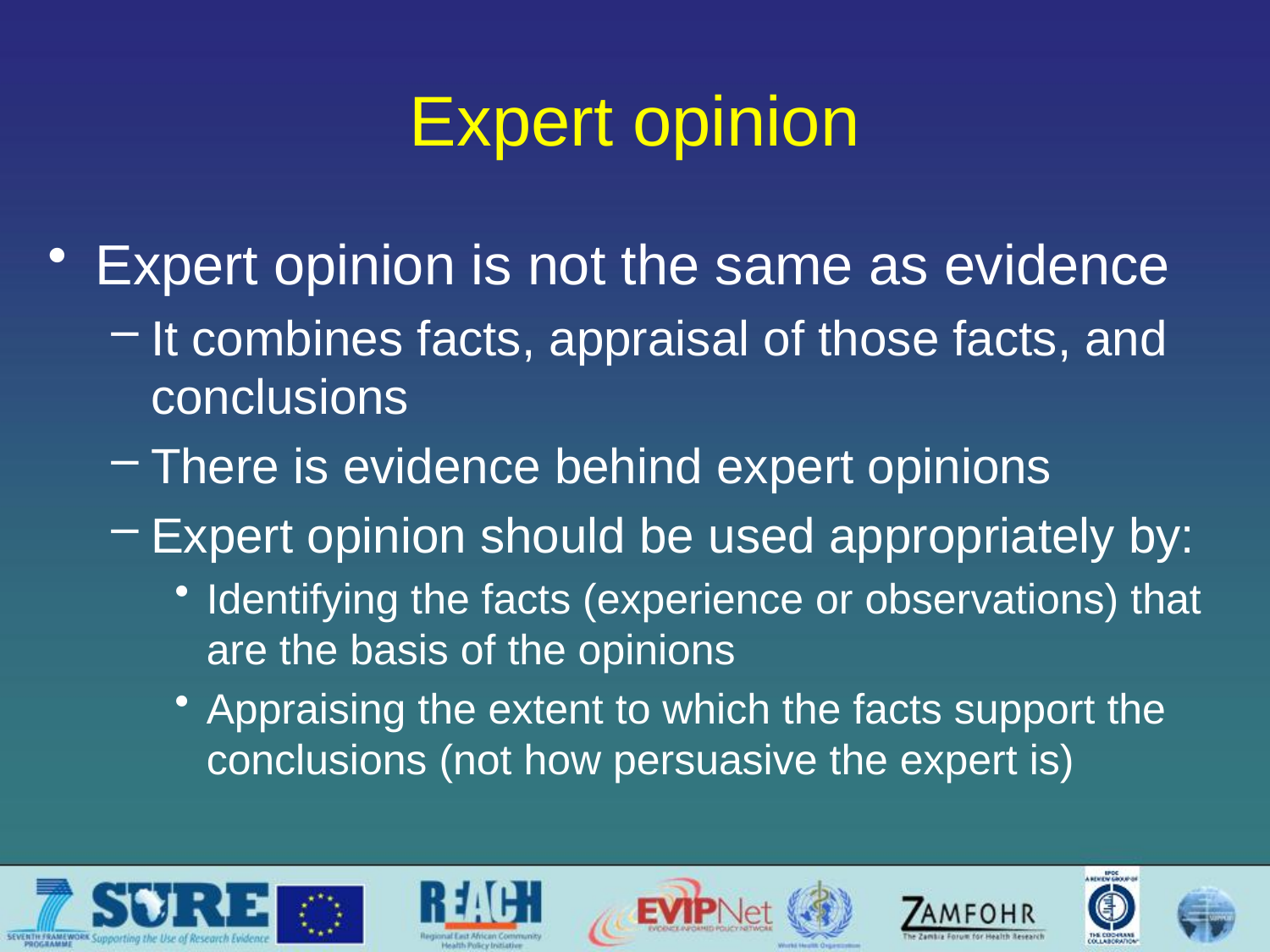

# Expert opinion
Expert opinion is not the same as evidence
It combines facts, appraisal of those facts, and conclusions
There is evidence behind expert opinions
Expert opinion should be used appropriately by:
Identifying the facts (experience or observations) that are the basis of the opinions
Appraising the extent to which the facts support the conclusions (not how persuasive the expert is)